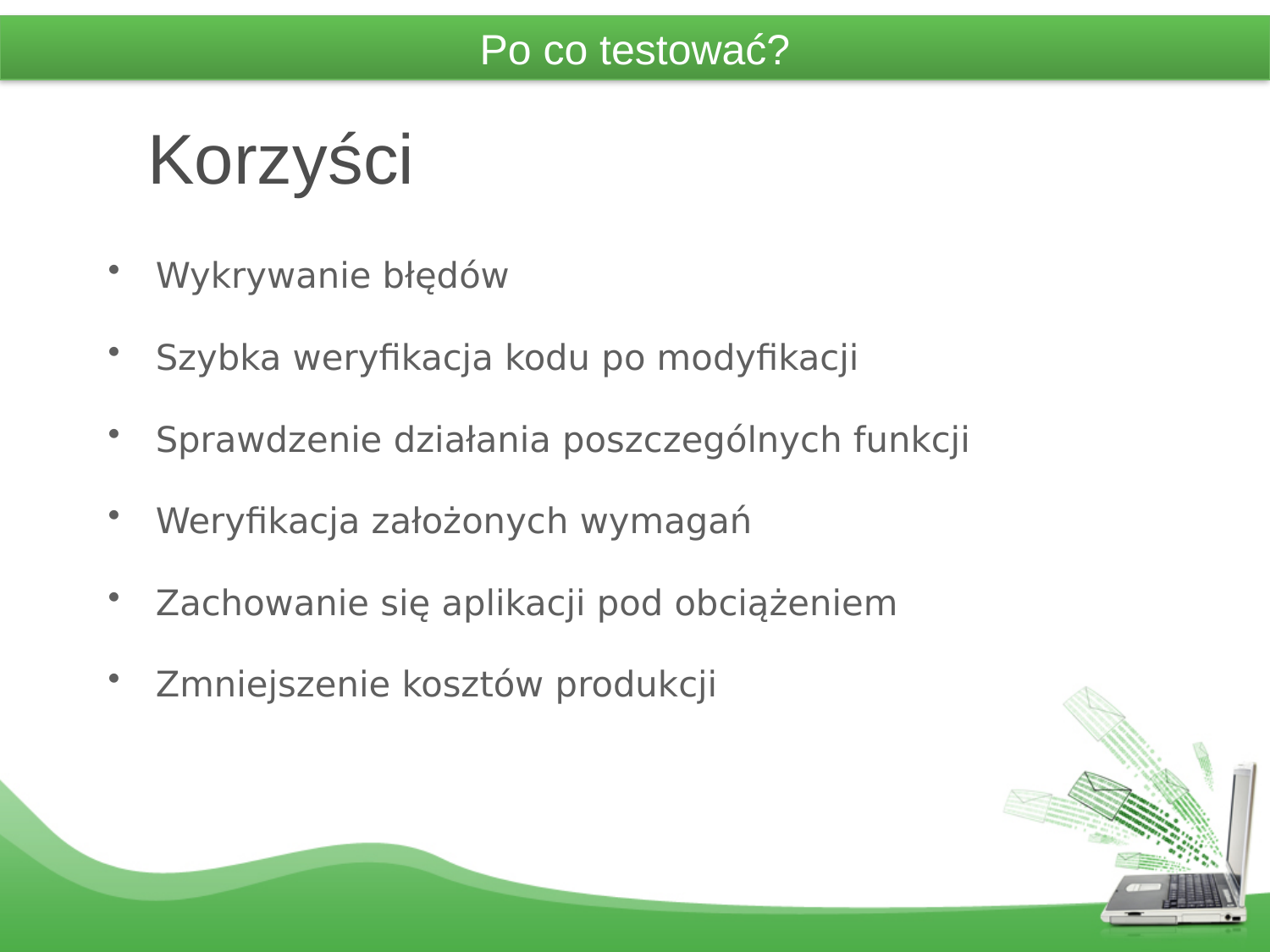

Po co testować?
# Korzyści
Wykrywanie błędów

Szybka weryfikacja kodu po modyfikacji

Sprawdzenie działania poszczególnych funkcji

Weryfikacja założonych wymagań

Zachowanie się aplikacji pod obciążeniem

Zmniejszenie kosztów produkcji